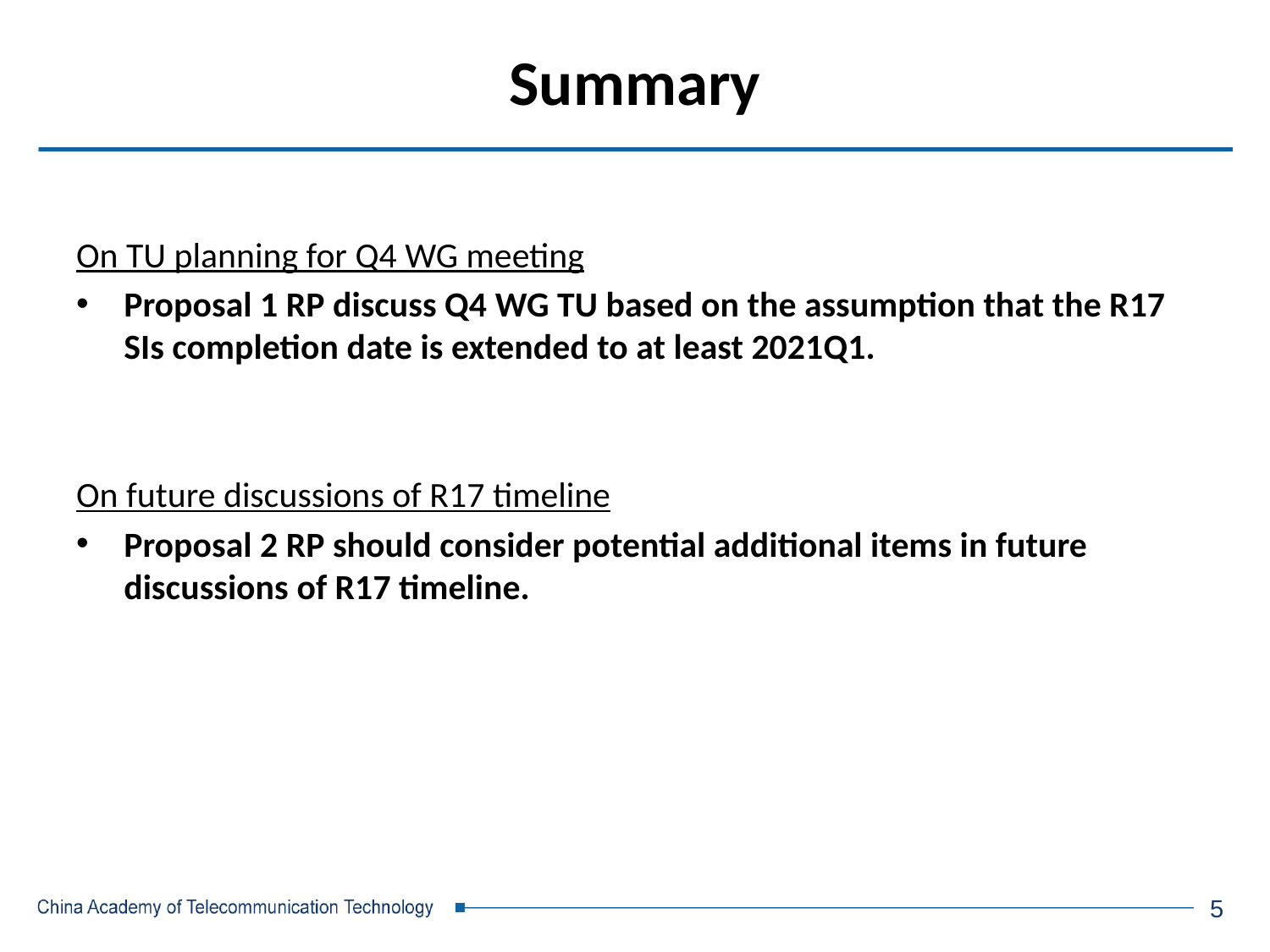

# Summary
On TU planning for Q4 WG meeting
Proposal 1 RP discuss Q4 WG TU based on the assumption that the R17 SIs completion date is extended to at least 2021Q1.

On future discussions of R17 timeline
Proposal 2 RP should consider potential additional items in future discussions of R17 timeline.

5